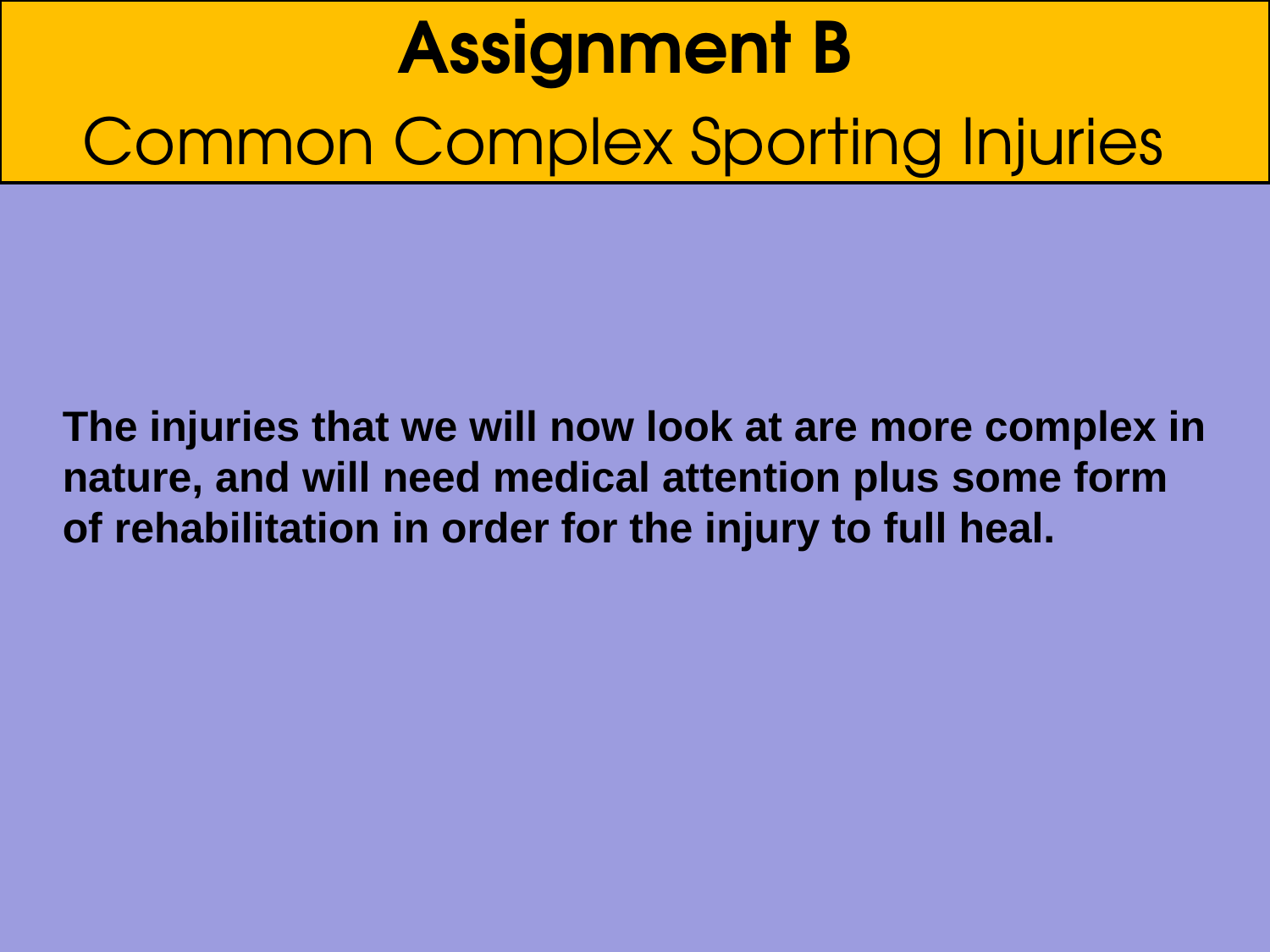

# Assignment B Common Complex Sporting Injuries
The injuries that we will now look at are more complex in nature, and will need medical attention plus some form of rehabilitation in order for the injury to full heal.